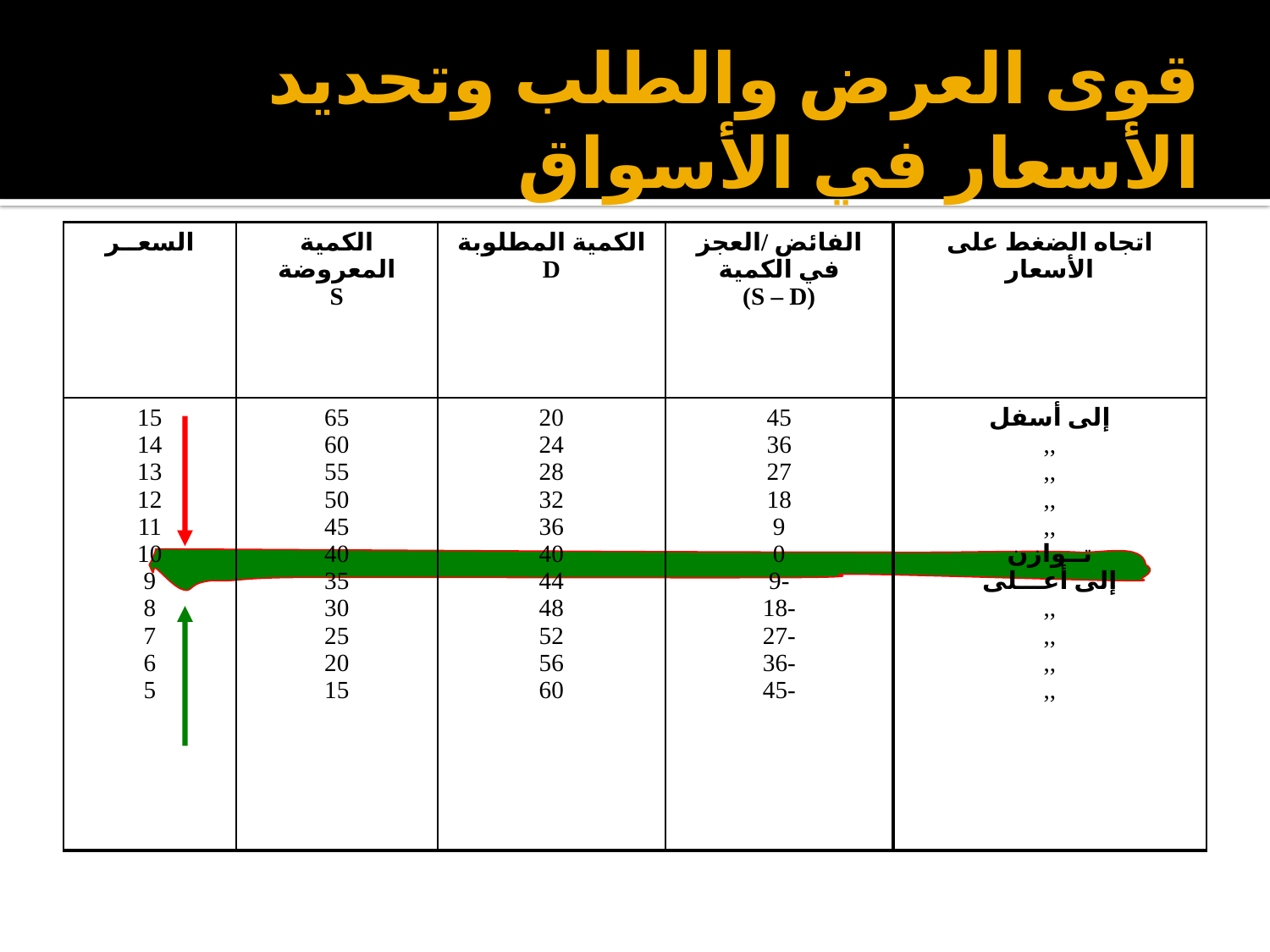

# قوى العرض والطلب وتحديد الأسعار في الأسواق
| السعــر | الكمية المعروضة S | الكمية المطلوبة D | الفائض /العجز في الكمية (S – D) | اتجاه الضغط على الأسعار |
| --- | --- | --- | --- | --- |
| 15 14 13 12 11 10 9 8 7 6 5 | 65 60 55 50 45 40 35 30 25 20 15 | 20 24 28 32 36 40 44 48 52 56 60 | 45 36 27 18 9 0 -9 -18 -27 -36 -45 | إلى أسفل ,, ,, ,, ,, تــوازن إلى أعـــلى ,, ,, ,, ,, |